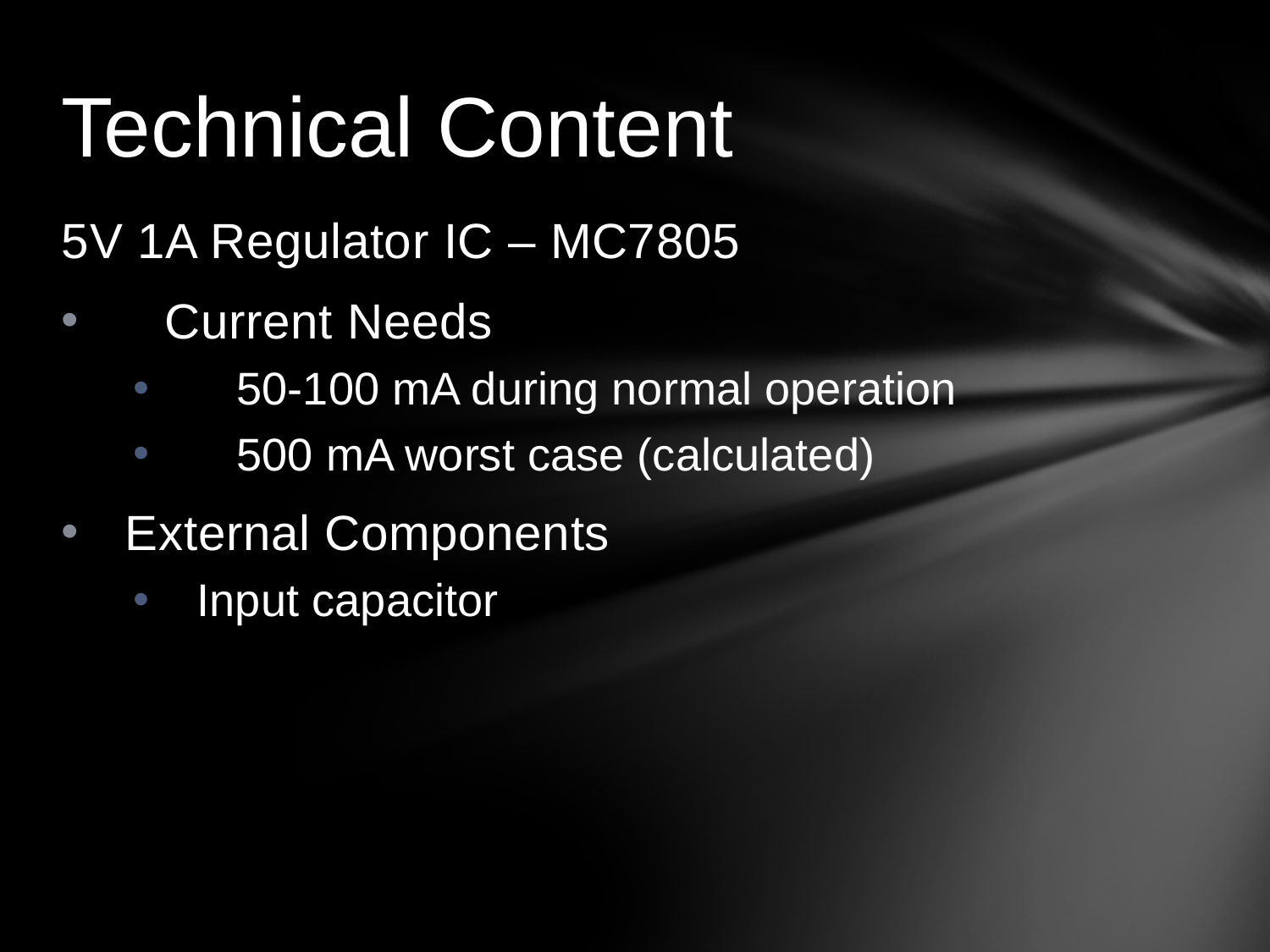

# Technical Content
5V 1A Regulator IC – MC7805
Current Needs
50-100 mA during normal operation
500 mA worst case (calculated)
External Components
Input capacitor